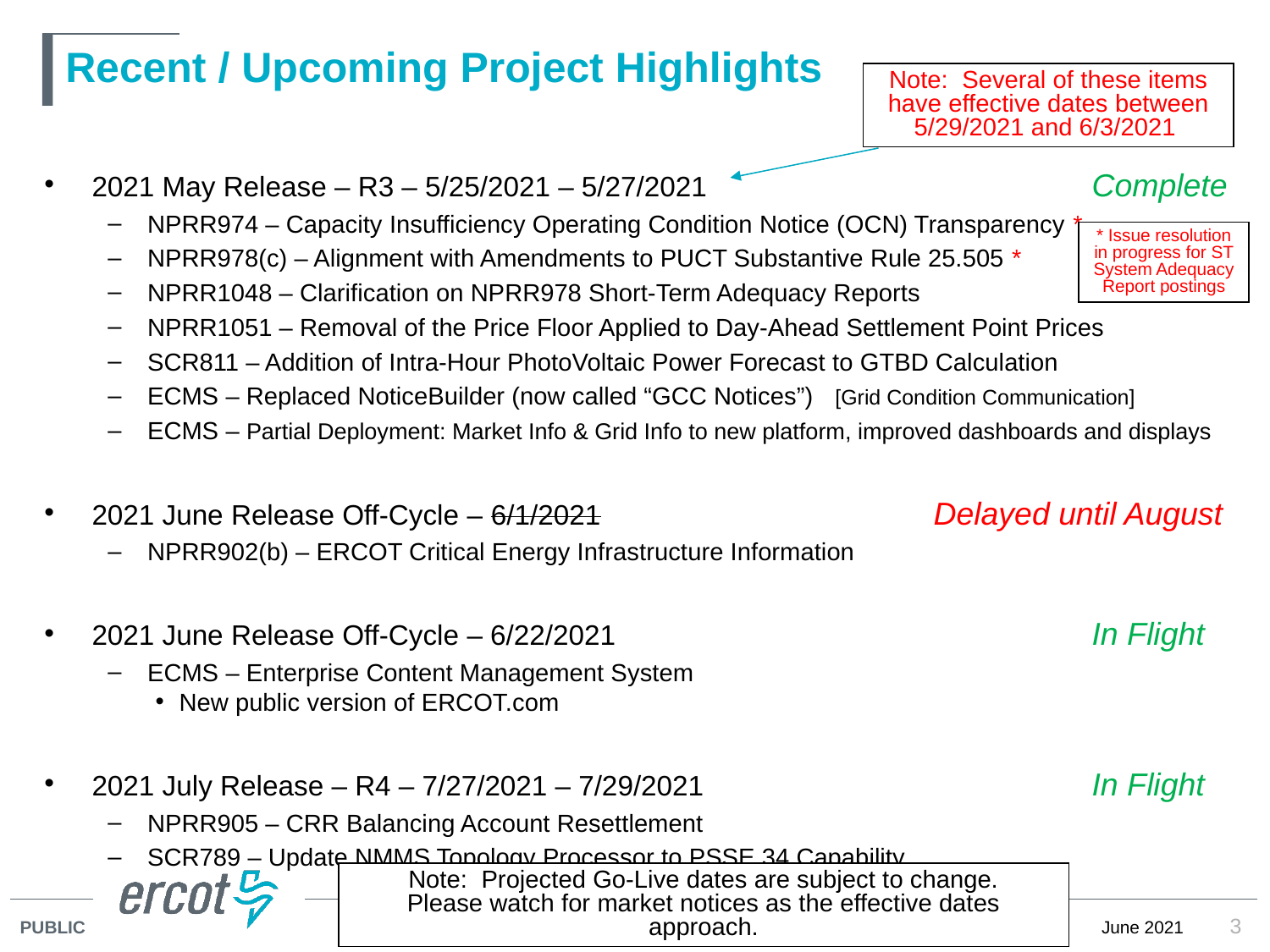

# Recent / Upcoming Project Highlights
Note:  Several of these items have effective dates between 5/29/2021 and 6/3/2021
2021 May Release – R3 – 5/25/2021 – 5/27/2021	Complete
NPRR974 – Capacity Insufficiency Operating Condition Notice (OCN) Transparency *
NPRR978(c) – Alignment with Amendments to PUCT Substantive Rule 25.505 *
NPRR1048 – Clarification on NPRR978 Short-Term Adequacy Reports
NPRR1051 – Removal of the Price Floor Applied to Day-Ahead Settlement Point Prices
SCR811 – Addition of Intra-Hour PhotoVoltaic Power Forecast to GTBD Calculation
ECMS – Replaced NoticeBuilder (now called “GCC Notices”)   [Grid Condition Communication]
ECMS – Partial Deployment: Market Info & Grid Info to new platform, improved dashboards and displays

2021 June Release Off-Cycle – 6/1/2021	Delayed until August
NPRR902(b) – ERCOT Critical Energy Infrastructure Information

2021 June Release Off-Cycle – 6/22/2021	In Flight
ECMS – Enterprise Content Management System
New public version of ERCOT.com

2021 July Release – R4 – 7/27/2021 – 7/29/2021	In Flight
NPRR905 – CRR Balancing Account Resettlement
SCR789 – Update NMMS Topology Processor to PSSE 34 Capability

* Issue resolution in progress for ST System Adequacy Report postings
Note:  Projected Go-Live dates are subject to change.
Please watch for market notices as the effective dates approach.
3